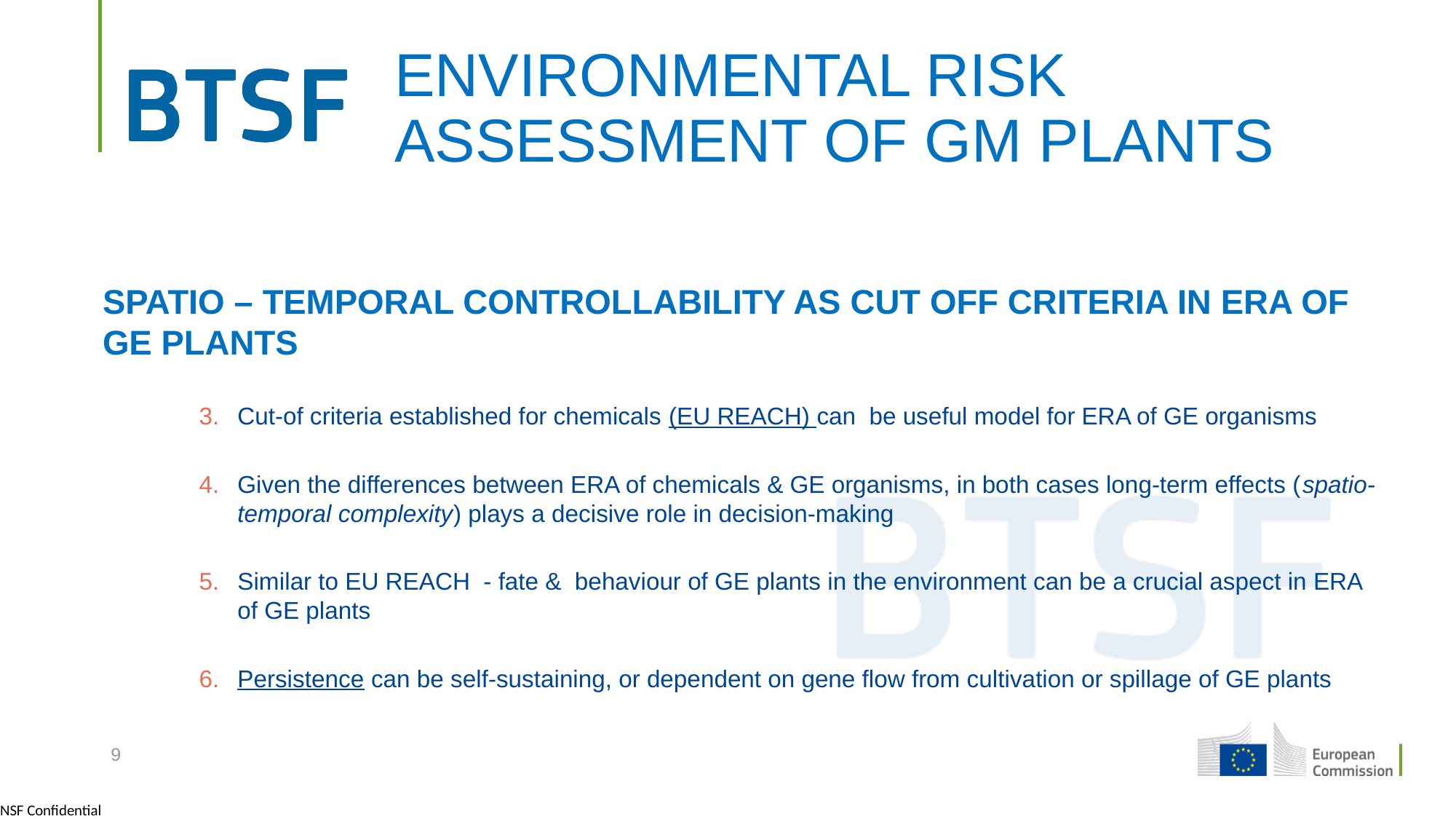

# ENVIRONMENTAL RISK ASSESSMENT OF GM PLANTS

SPATIO – TEMPORAL CONTROLLABILITY AS CUT OFF CRITERIA IN ERA OF GE PLANTS

Cut-of criteria established for chemicals (EU REACH) can  be useful model for ERA of GE organisms

Given the differences between ERA of chemicals & GE organisms, in both cases long-term effects (spatio-temporal complexity) plays a decisive role in decision-making

Similar to EU REACH  - fate &  behaviour of GE plants in the environment can be a crucial aspect in ERA of GE plants

Persistence can be self-sustaining, or dependent on gene flow from cultivation or spillage of GE plants

9